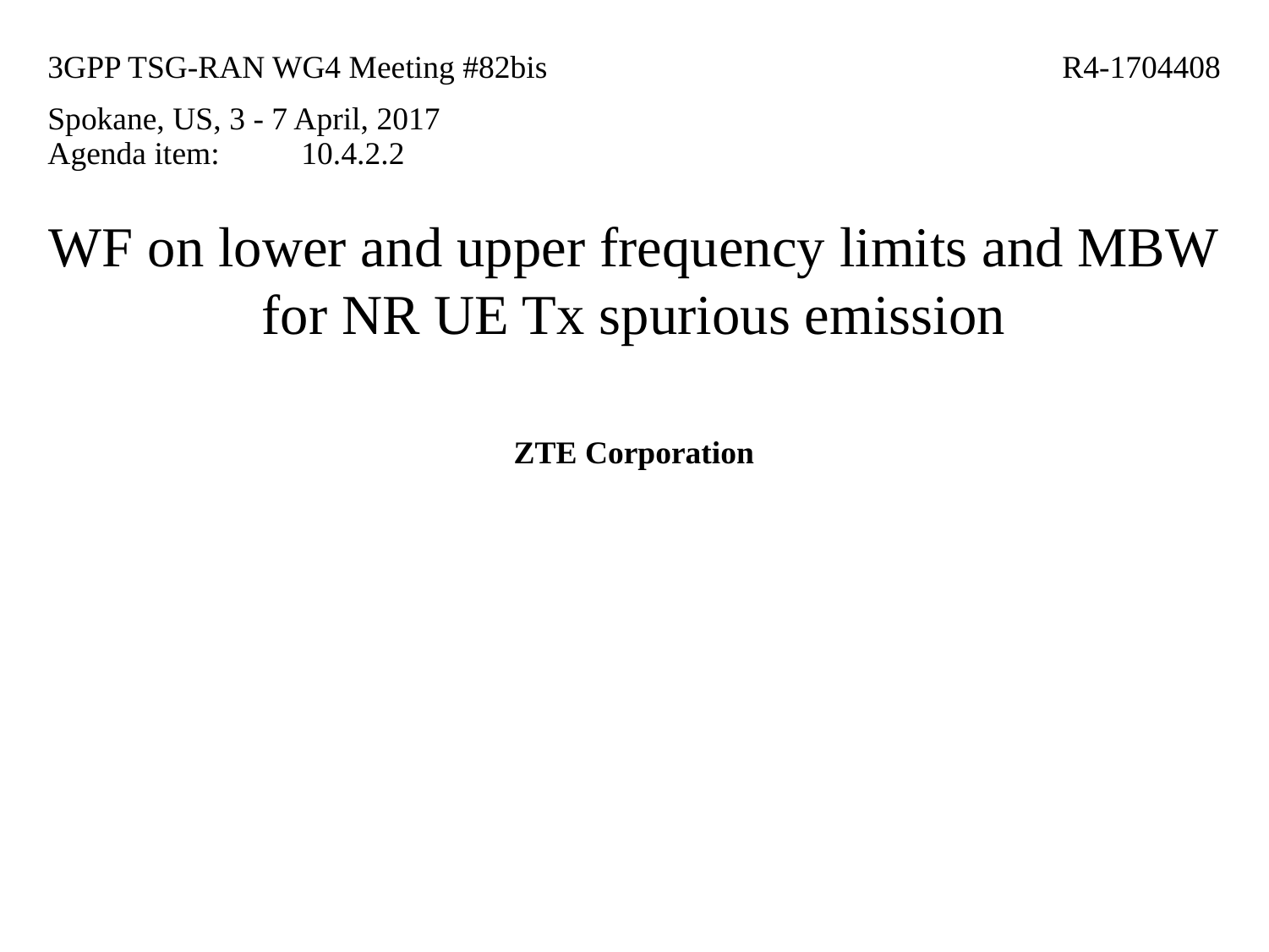

| 3GPP TSG-RAN WG4 Meeting #82bis | R4-1704408 |
| --- | --- |
| Spokane, US, 3 - 7 April, 2017 Agenda item: 10.4.2.2 |  |
# WF on lower and upper frequency limits and MBW for NR UE Tx spurious emission
ZTE Corporation